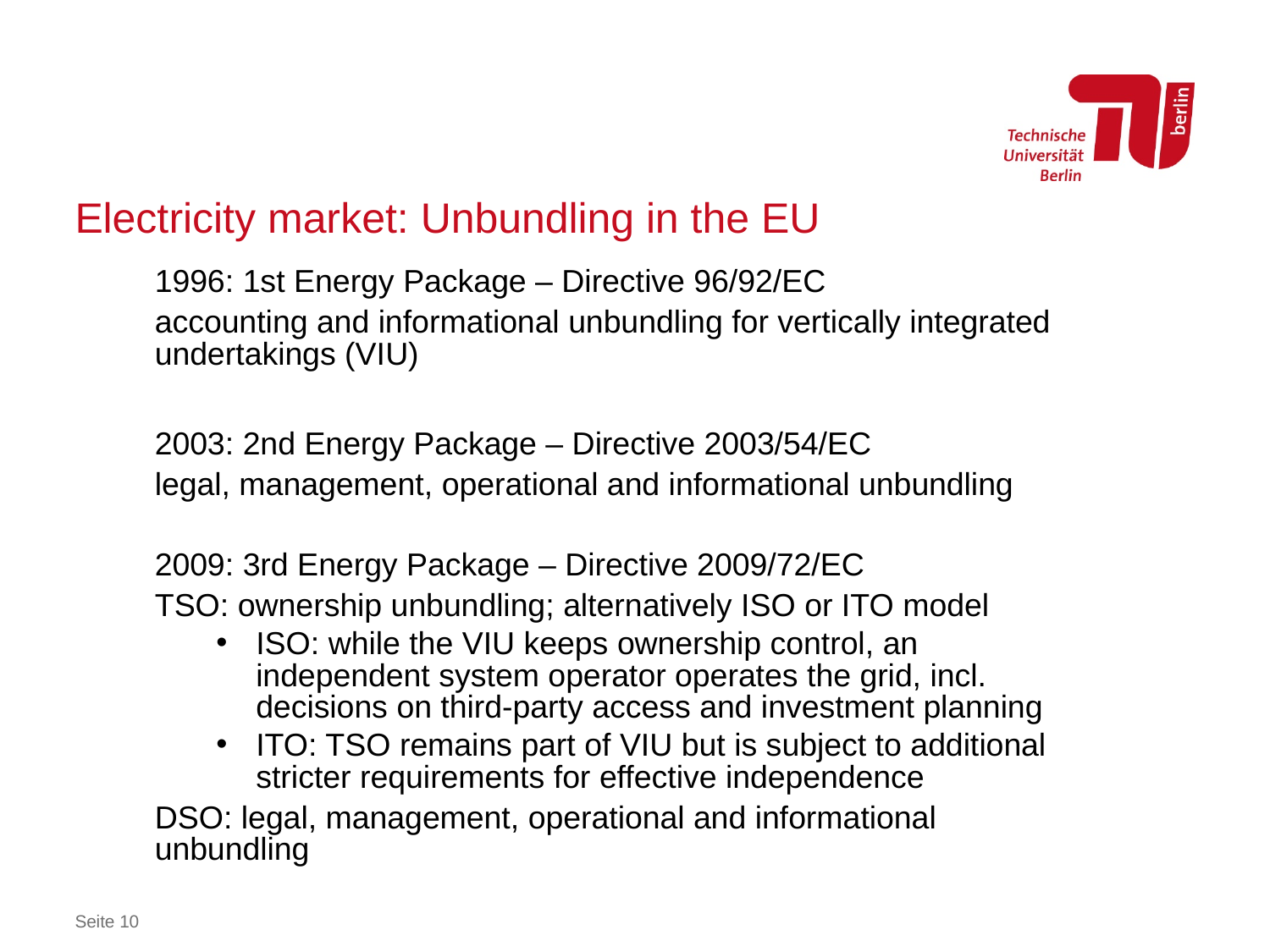

# Electricity market: Unbundling in the EU
1996: 1st Energy Package – Directive 96/92/EC
accounting and informational unbundling for vertically integrated undertakings (VIU)

2003: 2nd Energy Package – Directive 2003/54/EC
legal, management, operational and informational unbundling

2009: 3rd Energy Package – Directive 2009/72/EC
TSO: ownership unbundling; alternatively ISO or ITO model
ISO: while the VIU keeps ownership control, an independent system operator operates the grid, incl. decisions on third-party access and investment planning
ITO: TSO remains part of VIU but is subject to additional stricter requirements for effective independence
DSO: legal, management, operational and informational unbundling

Seite 10